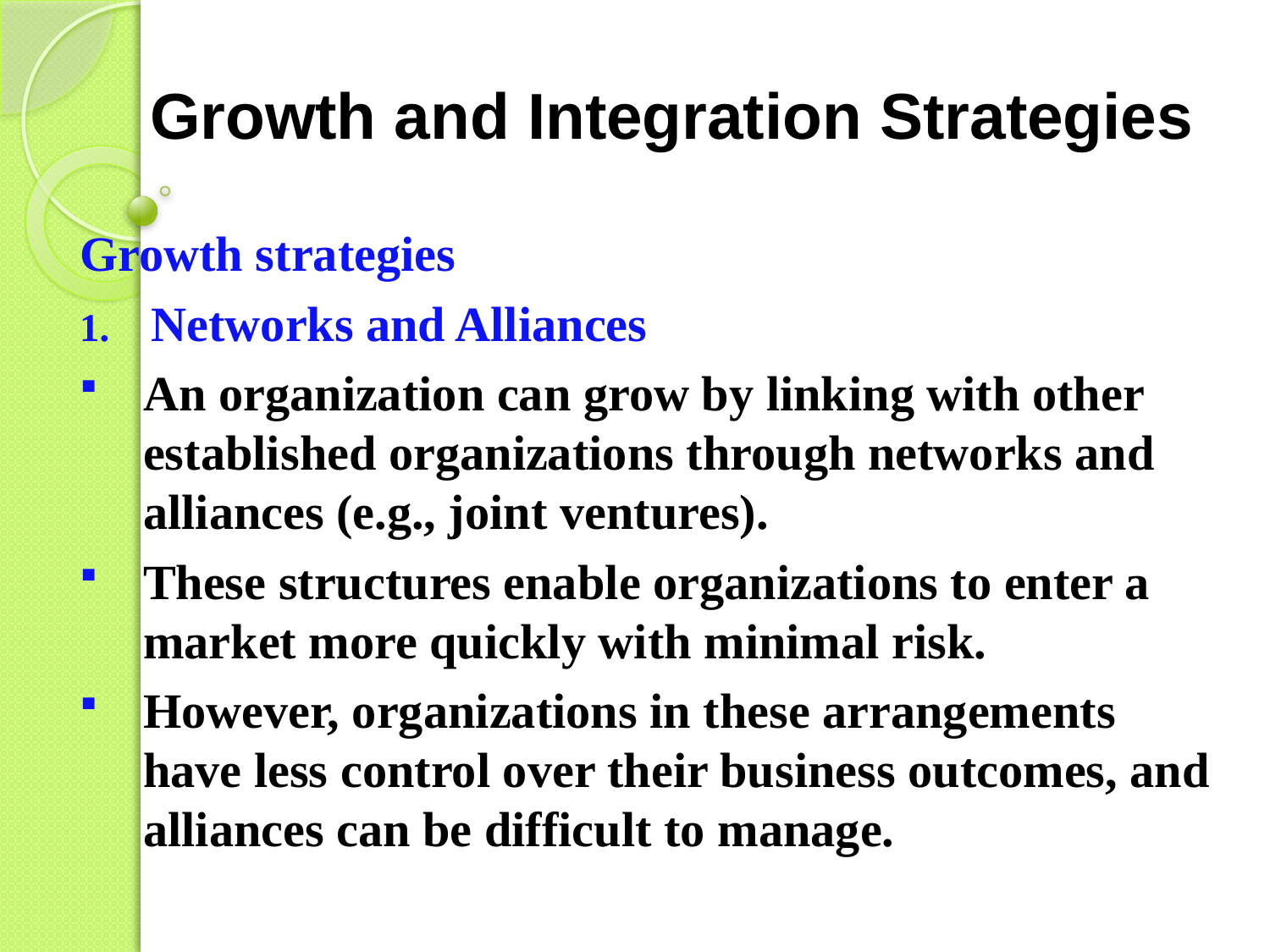

# Growth and Integration Strategies
Growth strategies
Networks and Alliances
An organization can grow by linking with other established organizations through networks and alliances (e.g., joint ventures).
These structures enable organizations to enter a market more quickly with minimal risk.
However, organizations in these arrangements have less control over their business outcomes, and alliances can be difficult to manage.